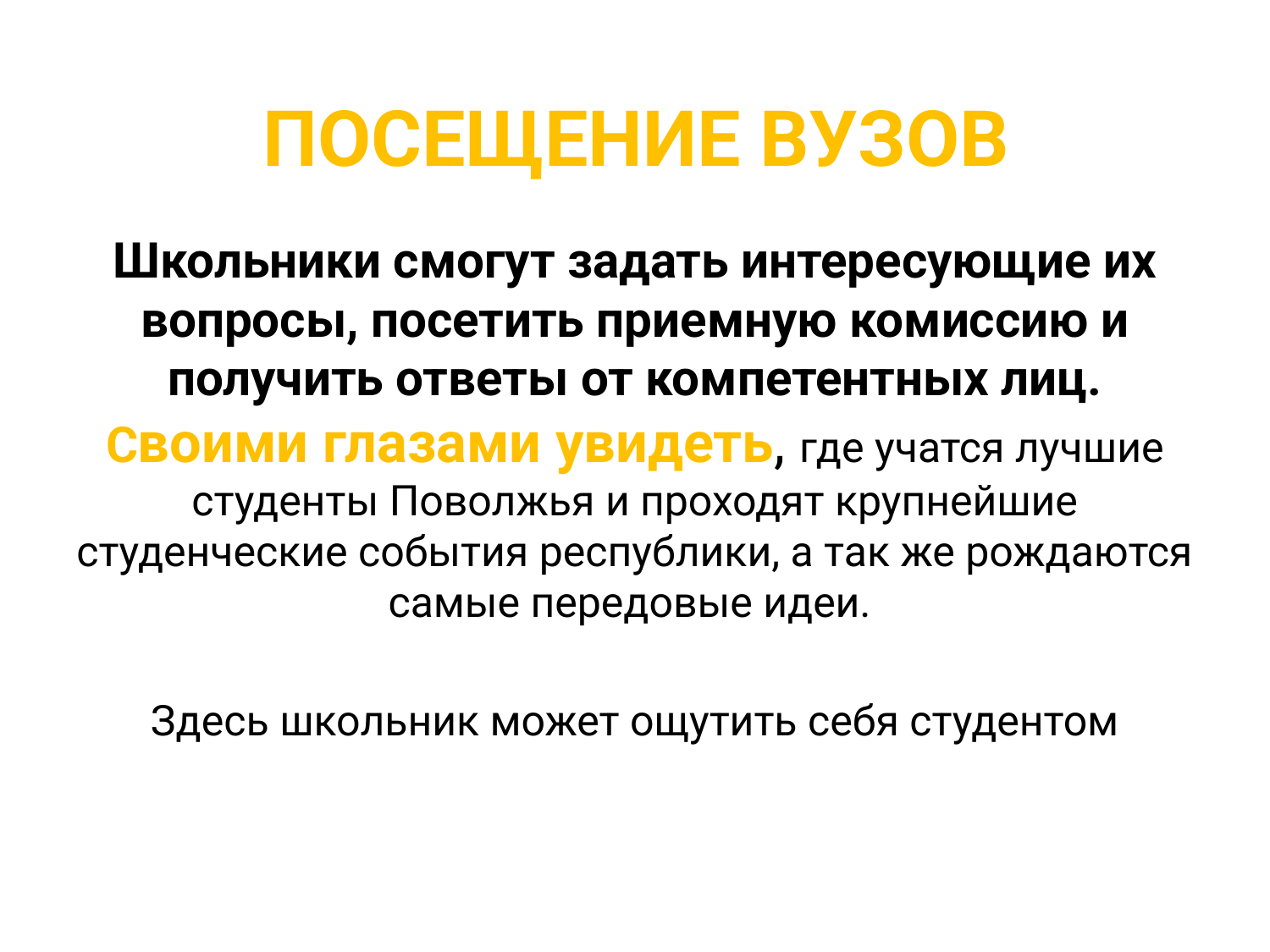

ПОСЕЩЕНИЕ ВУЗОВ
Школьники смогут задать интересующие их вопросы, посетить приемную комиссию и получить ответы от компетентных лиц. Своими глазами увидеть, где учатся лучшие студенты Поволжья и проходят крупнейшие студенческие события республики, а так же рождаются самые передовые идеи.

Здесь школьник может ощутить себя студентом